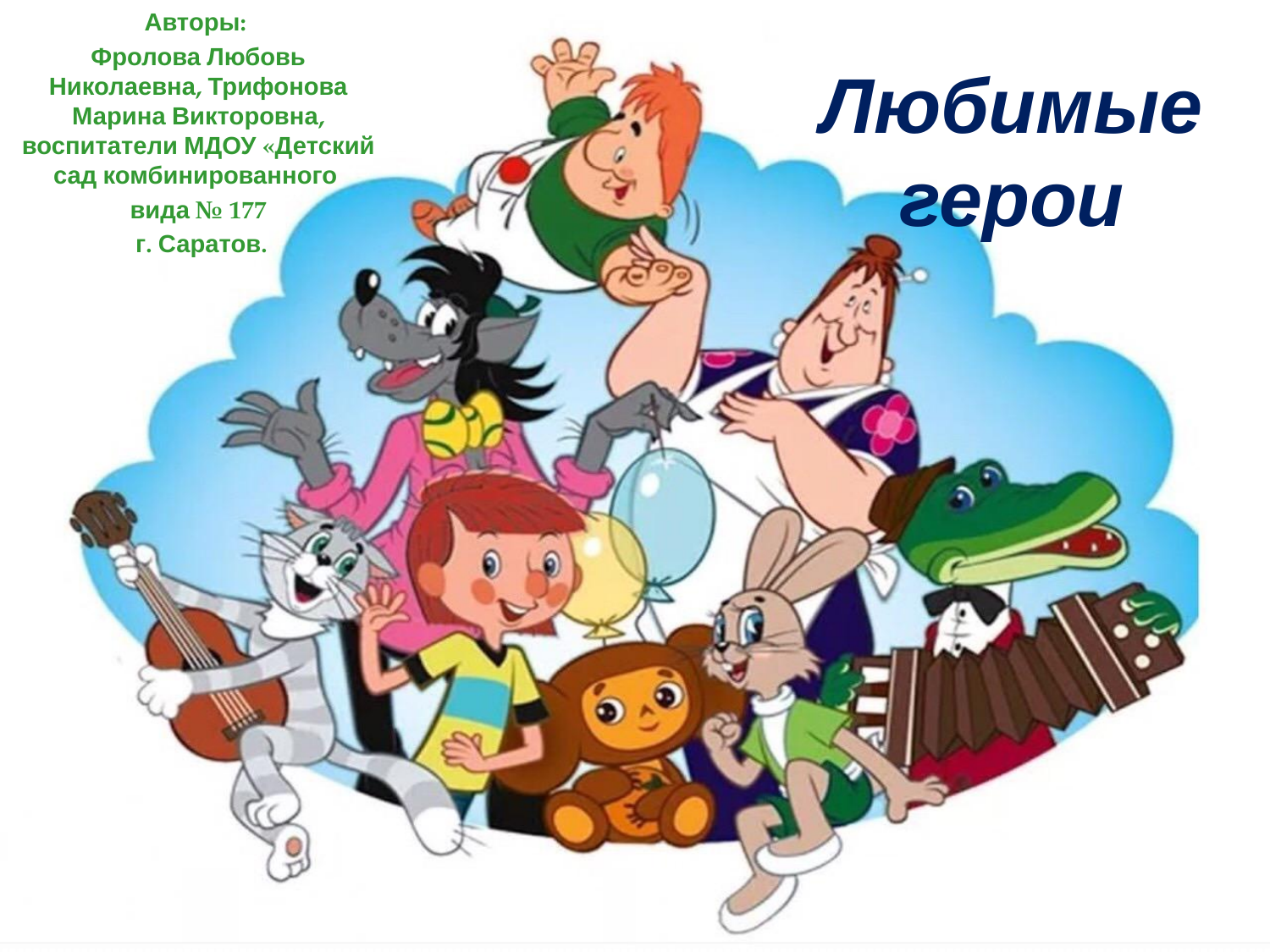

Авторы:
Фролова Любовь Николаевна, Трифонова Марина Викторовна, воспитатели МДОУ «Детский сад комбинированного
вида № 177
 г. Саратов.
# Любимые герои